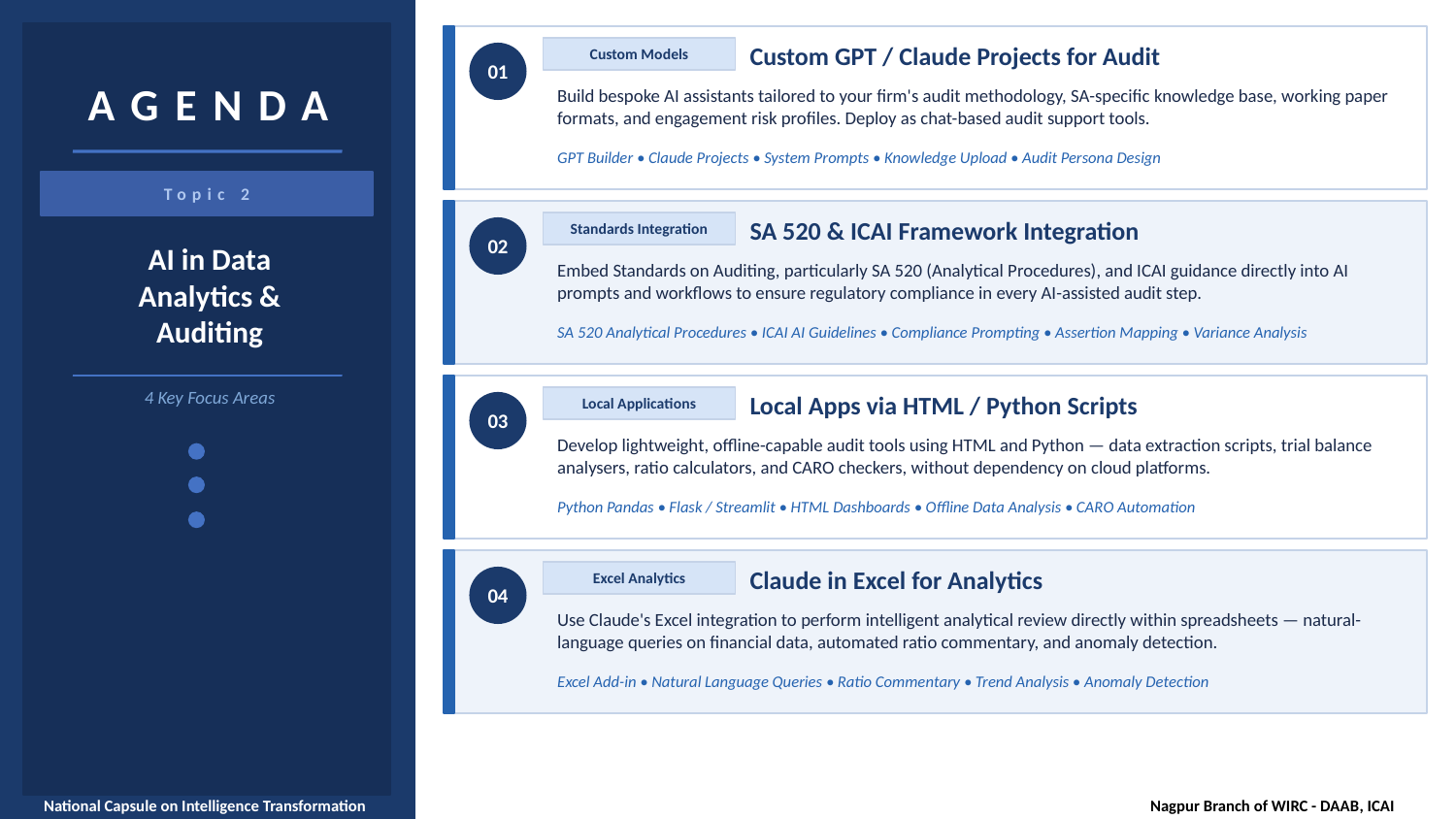

Custom GPT / Claude Projects for Audit

Custom Models

01
AGENDA
Build bespoke AI assistants tailored to your firm's audit methodology, SA-specific knowledge base, working paper formats, and engagement risk profiles. Deploy as chat-based audit support tools.
GPT Builder • Claude Projects • System Prompts • Knowledge Upload • Audit Persona Design

Topic 2

SA 520 & ICAI Framework Integration

Standards Integration

02
AI in Data
Analytics &
Auditing
Embed Standards on Auditing, particularly SA 520 (Analytical Procedures), and ICAI guidance directly into AI prompts and workflows to ensure regulatory compliance in every AI-assisted audit step.
SA 520 Analytical Procedures • ICAI AI Guidelines • Compliance Prompting • Assertion Mapping • Variance Analysis

4 Key Focus Areas
Local Apps via HTML / Python Scripts

Local Applications

03
Develop lightweight, offline-capable audit tools using HTML and Python — data extraction scripts, trial balance analysers, ratio calculators, and CARO checkers, without dependency on cloud platforms.

Python Pandas • Flask / Streamlit • HTML Dashboards • Offline Data Analysis • CARO Automation

Claude in Excel for Analytics

Excel Analytics

04
Use Claude's Excel integration to perform intelligent analytical review directly within spreadsheets — natural-language queries on financial data, automated ratio commentary, and anomaly detection.
Excel Add-in • Natural Language Queries • Ratio Commentary • Trend Analysis • Anomaly Detection
National Capsule on Intelligence Transformation				                      	                        Nagpur Branch of WIRC - DAAB, ICAI